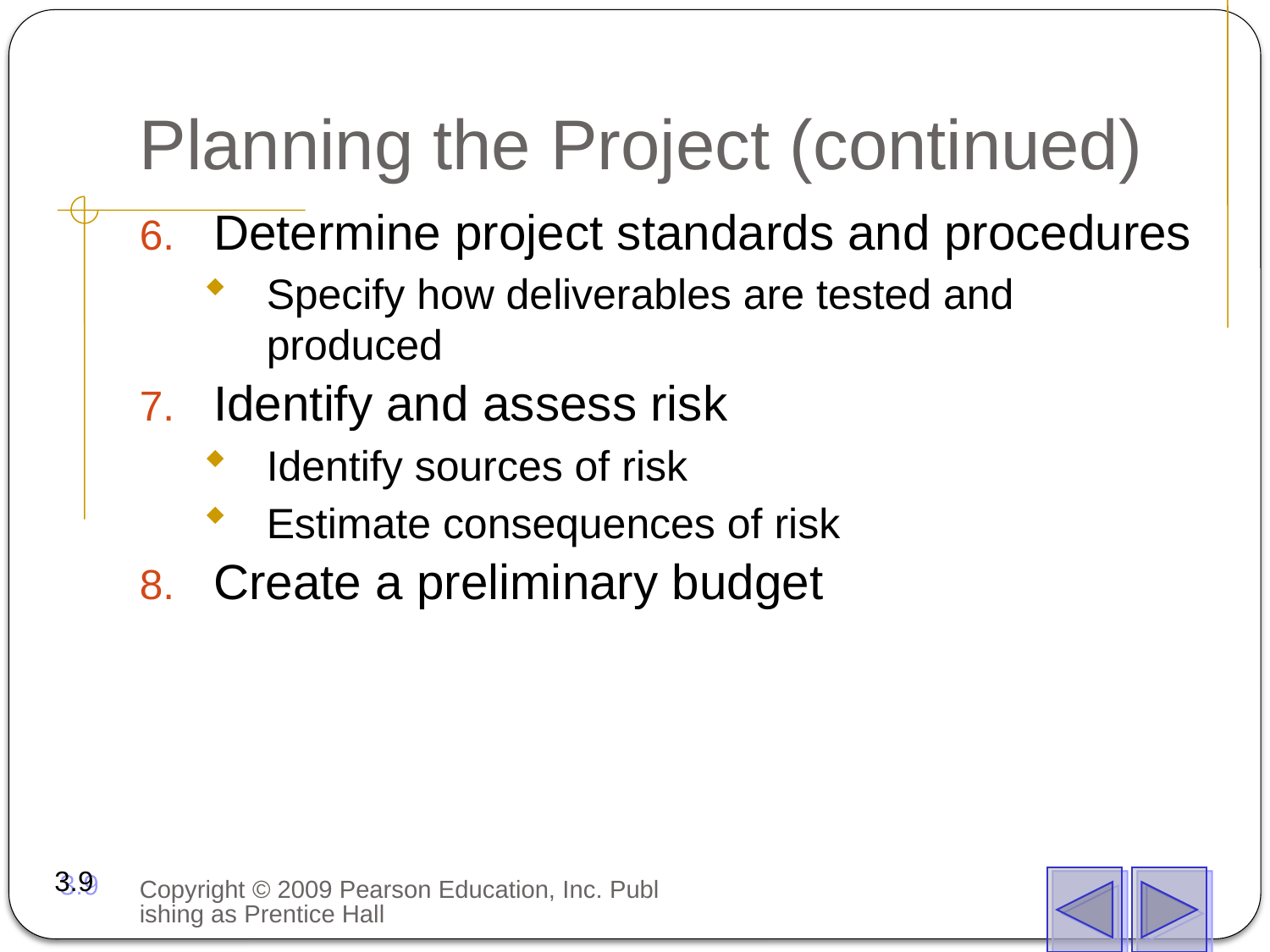

# Planning the Project (continued)
Determine project standards and procedures
Specify how deliverables are tested and produced
Identify and assess risk
Identify sources of risk
Estimate consequences of risk
Create a preliminary budget
3.9
Copyright © 2009 Pearson Education, Inc. Publishing as Prentice Hall